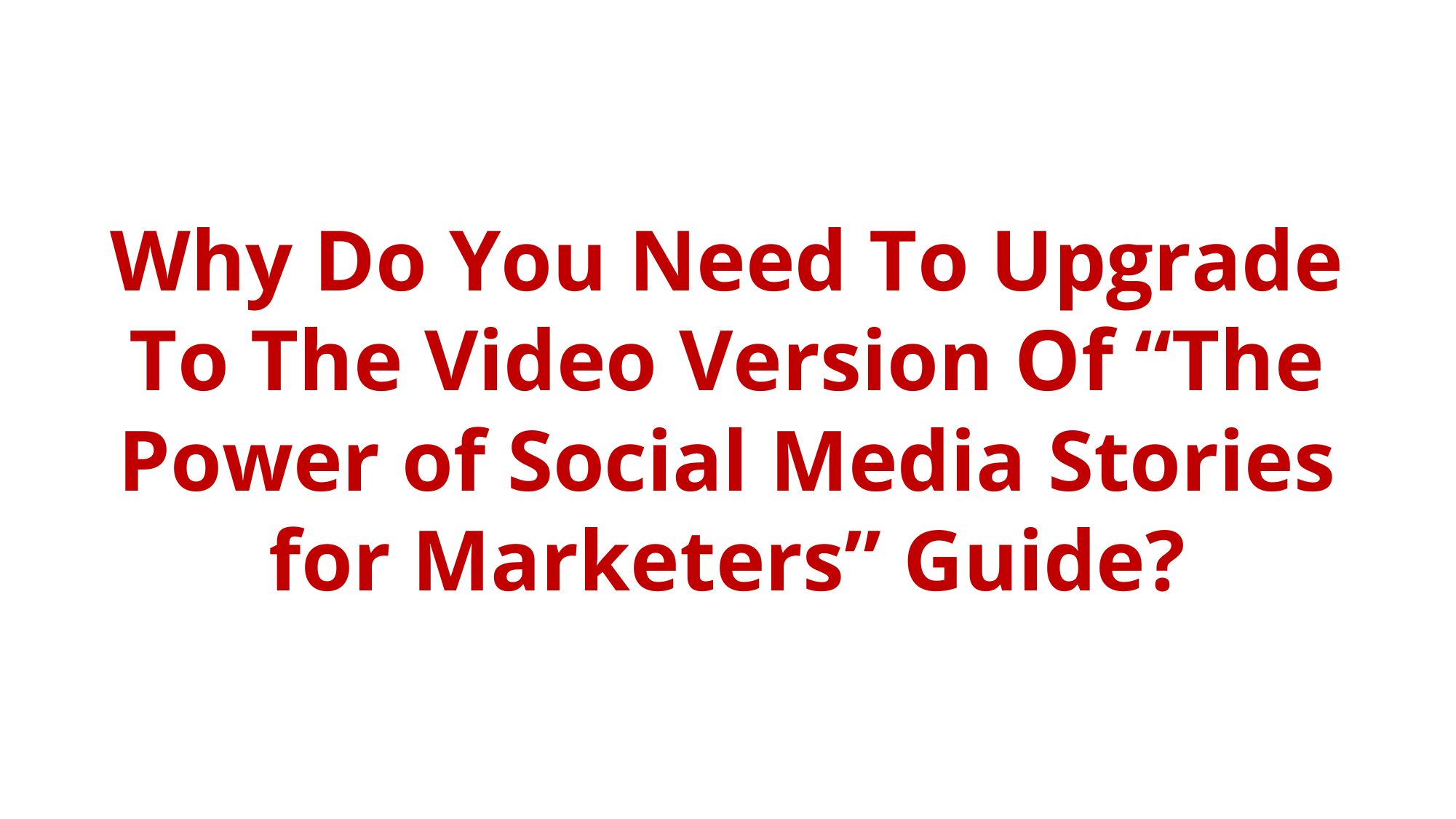

Why Do You Need To Upgrade To The Video Version Of “The Power of Social Media Stories for Marketers” Guide?